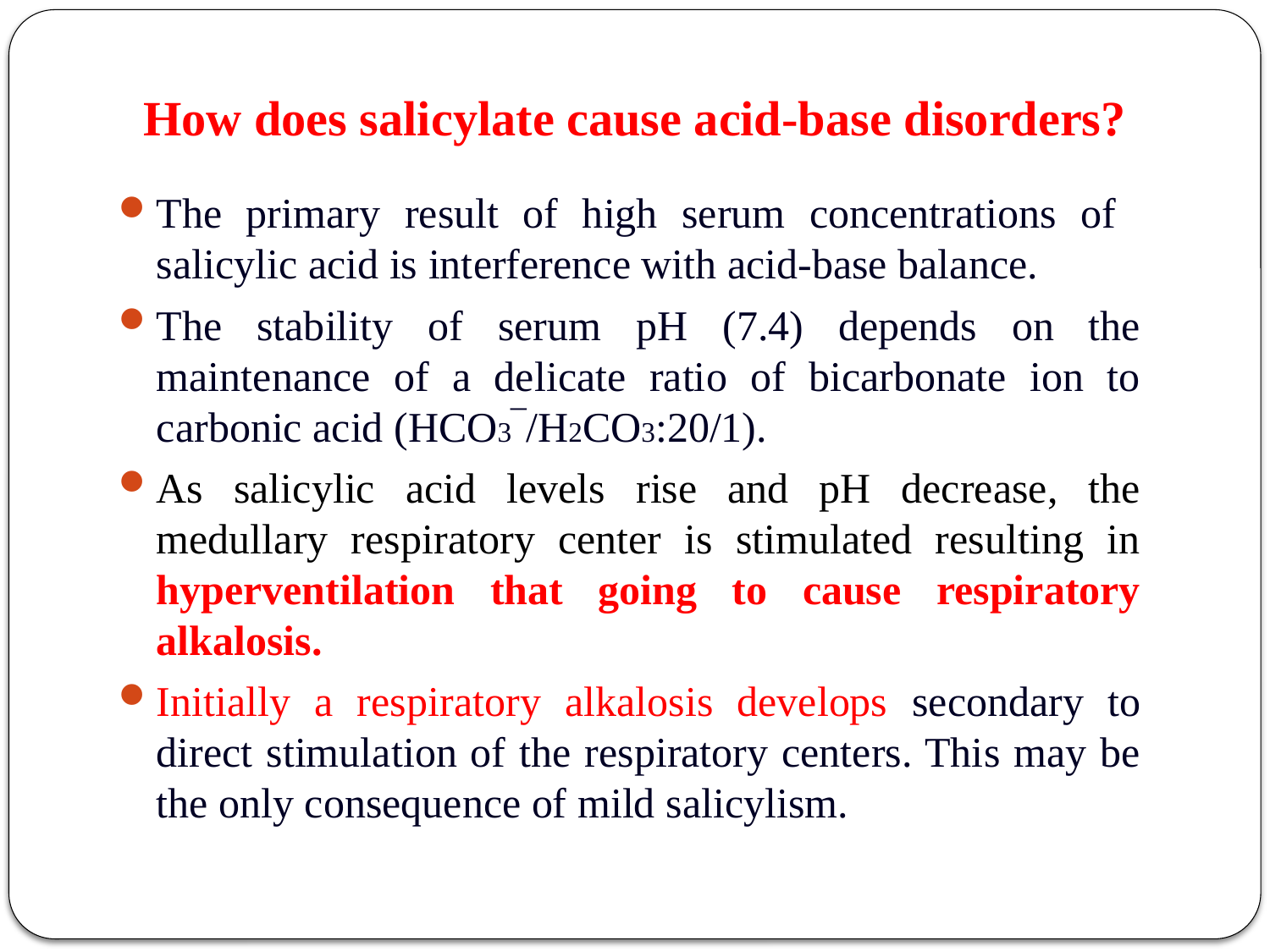

# How does salicylate cause acid-base disorders?
The primary result of high serum concentrations of  salicylic acid is interference with acid-base balance.
The stability of serum pH (7.4) depends on the maintenance of a delicate ratio of bicarbonate ion to carbonic acid (HCO3‾/H2CO3:20/1).
As salicylic acid levels rise and pH decrease, the medullary respiratory center is stimulated resulting in hyperventilation that going to cause respiratory alkalosis.
Initially a respiratory alkalosis develops secondary to direct stimulation of the respiratory centers. This may be the only consequence of mild salicylism.